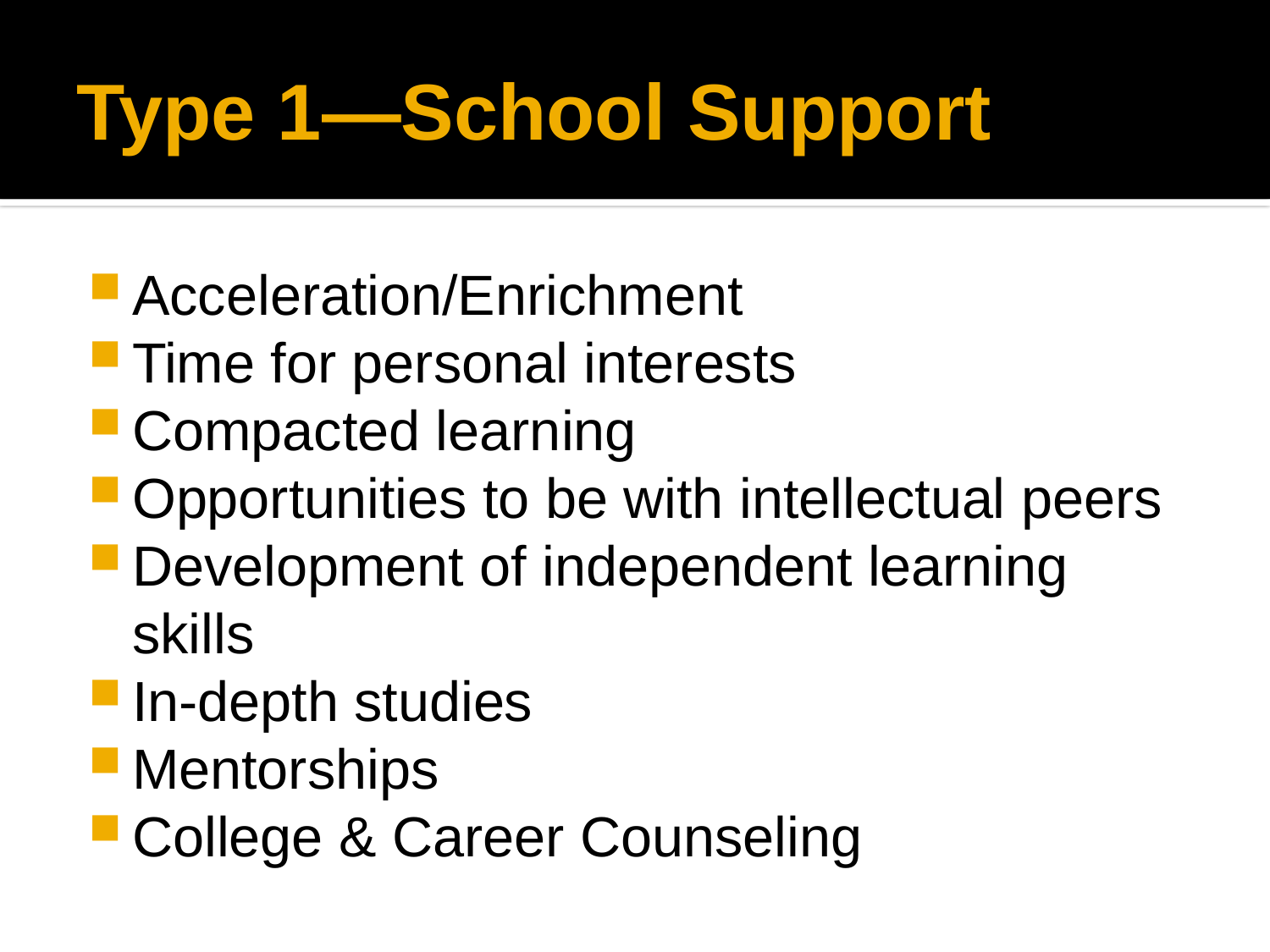

# Type 1—School Support
Acceleration/Enrichment
Time for personal interests
Compacted learning
Opportunities to be with intellectual peers
Development of independent learning skills
In-depth studies
Mentorships
College & Career Counseling